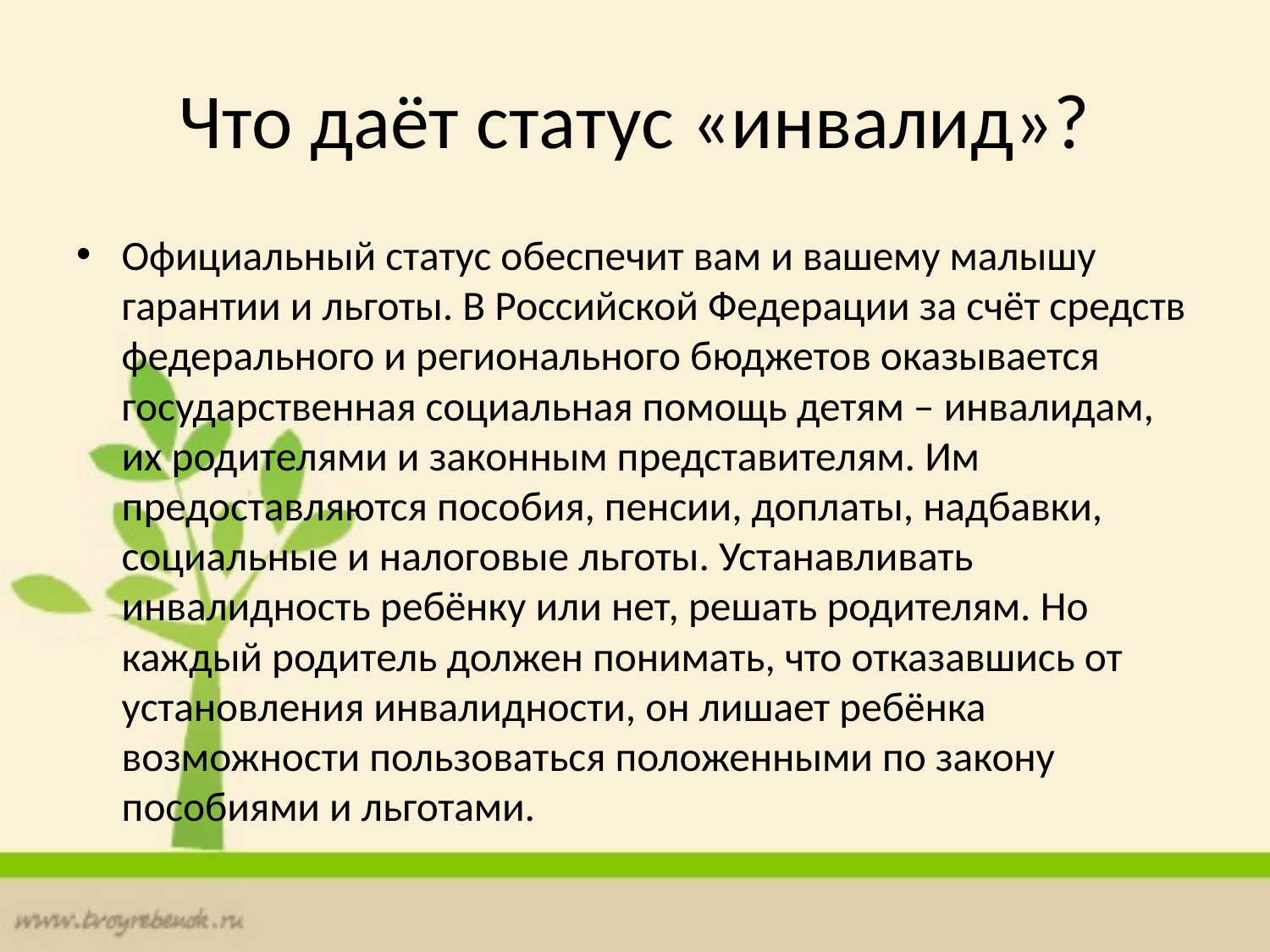

# Что даёт статус «инвалид»?
Официальный статус обеспечит вам и вашему малышу гарантии и льготы. В Российской Федерации за счёт средств федерального и регионального бюджетов оказывается государственная социальная помощь детям – инвалидам, их родителями и законным представителям. Им предоставляются пособия, пенсии, доплаты, надбавки, социальные и налоговые льготы. Устанавливать инвалидность ребёнку или нет, решать родителям. Но каждый родитель должен понимать, что отказавшись от установления инвалидности, он лишает ребёнка возможности пользоваться положенными по закону пособиями и льготами.